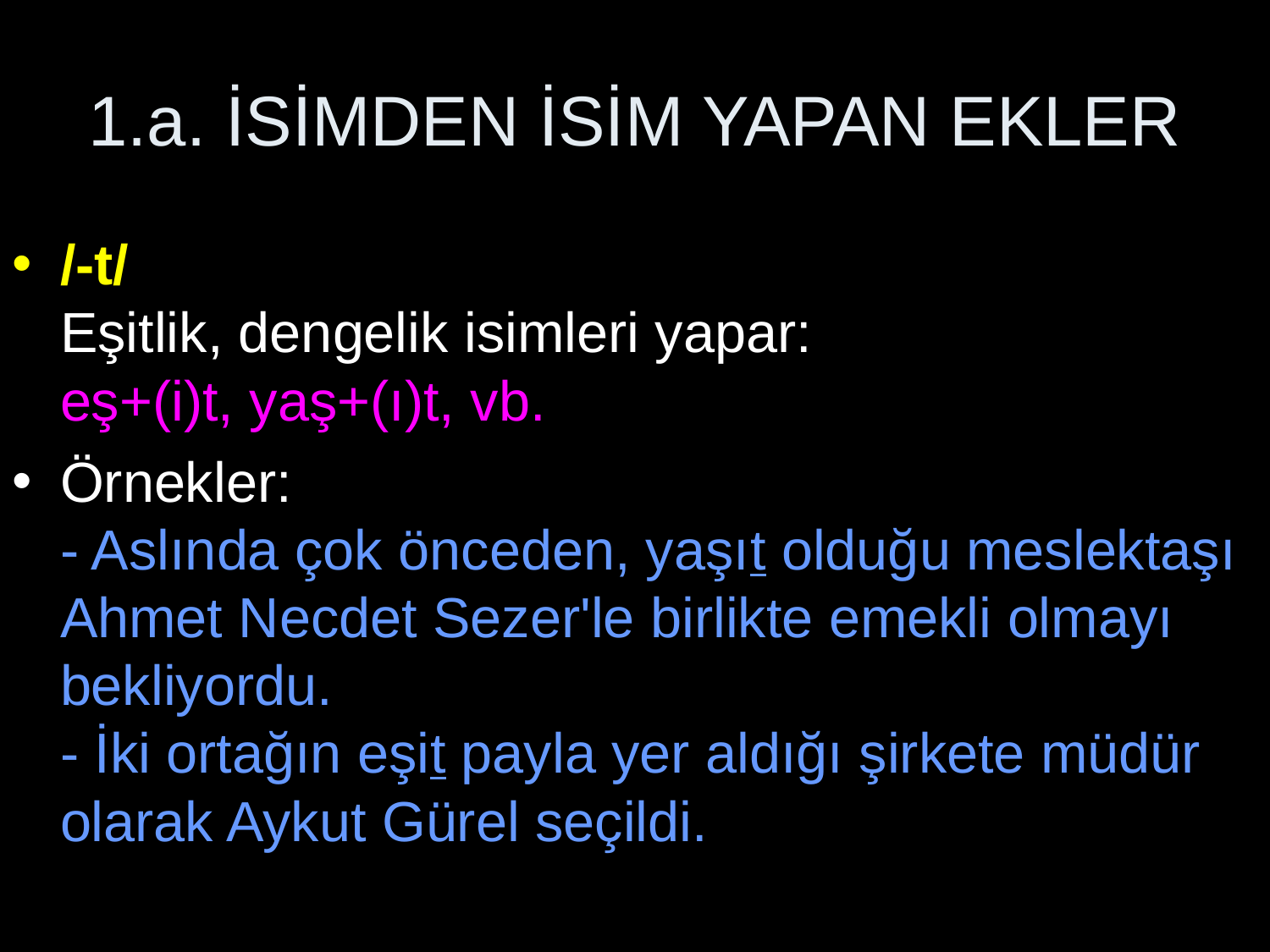

# 1.a. İSİMDEN İSİM YAPAN EKLER
/-t/
Eşitlik, dengelik isimleri yapar:
eş+(i)t, yaş+(ı)t, vb.
Örnekler:
- Aslında çok önceden, yaşıt olduğu meslektaşı Ahmet Necdet Sezer'le birlikte emekli olmayı bekliyordu.
- İki ortağın eşit payla yer aldığı şirkete müdür olarak Aykut Gürel seçildi.